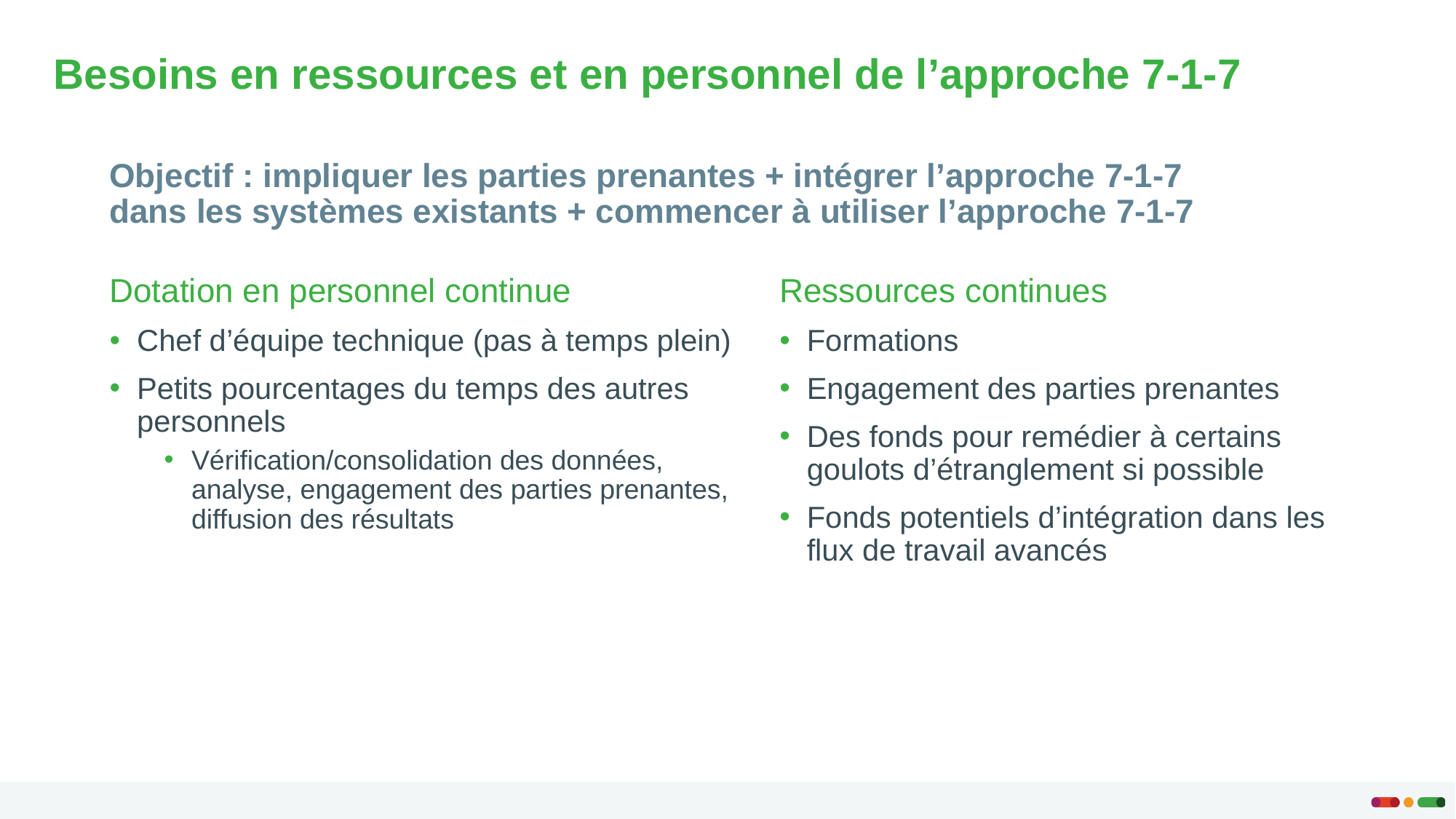

# Besoins en ressources et en personnel de l’approche 7-1-7
Objectif : impliquer les parties prenantes + intégrer l’approche 7-1-7 dans les systèmes existants + commencer à utiliser l’approche 7-1-7
Dotation en personnel continue
Chef d’équipe technique (pas à temps plein)
Petits pourcentages du temps des autres personnels
Vérification/consolidation des données, analyse, engagement des parties prenantes, diffusion des résultats

Ressources continues
Formations
Engagement des parties prenantes
Des fonds pour remédier à certains goulots d’étranglement si possible
Fonds potentiels d’intégration dans les flux de travail avancés